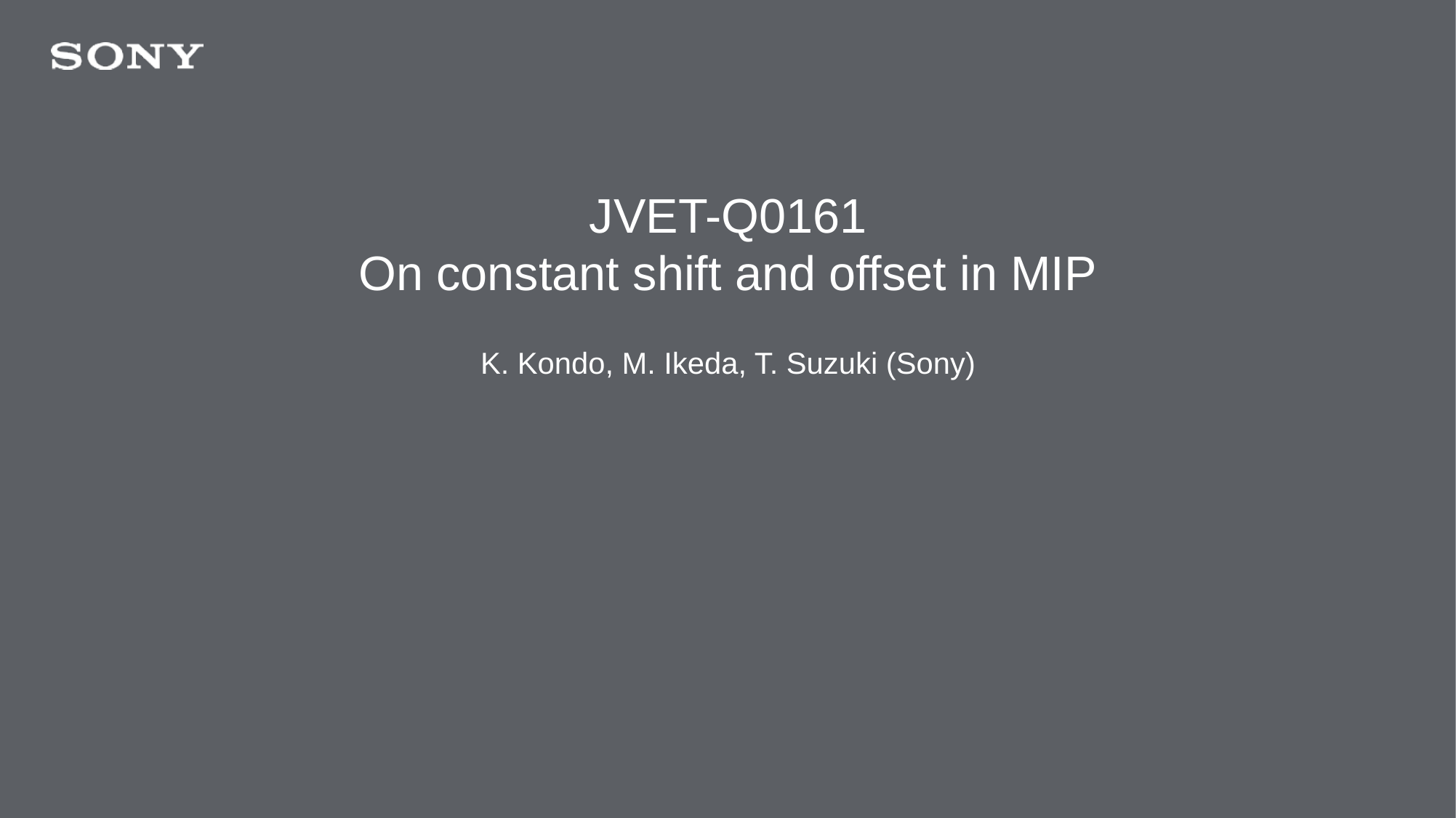

# JVET-Q0161 On constant shift and offset in MIP
K. Kondo, M. Ikeda, T. Suzuki (Sony)